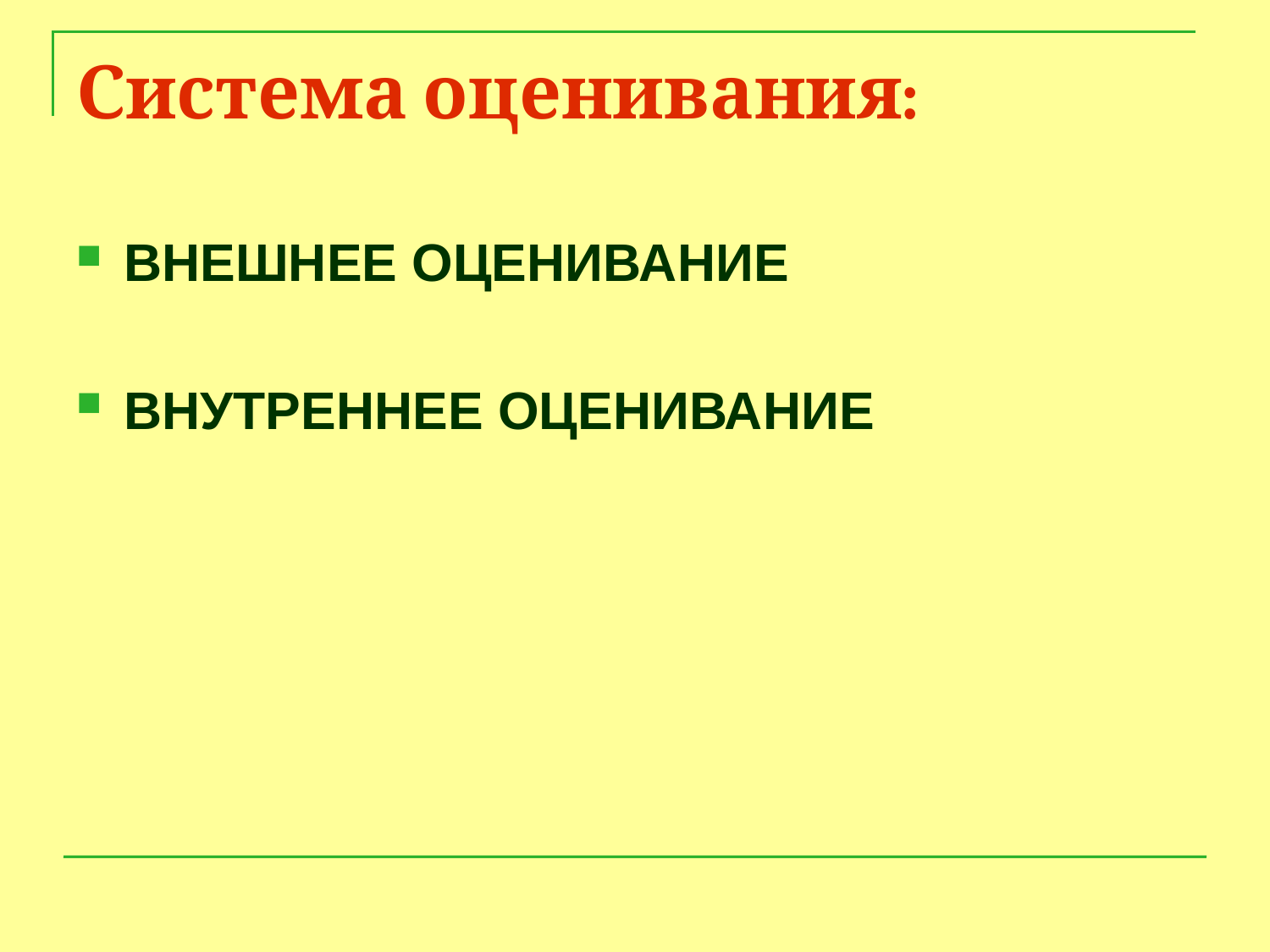

# Система оценивания:
ВНЕШНЕЕ ОЦЕНИВАНИЕ

ВНУТРЕННЕЕ ОЦЕНИВАНИЕ